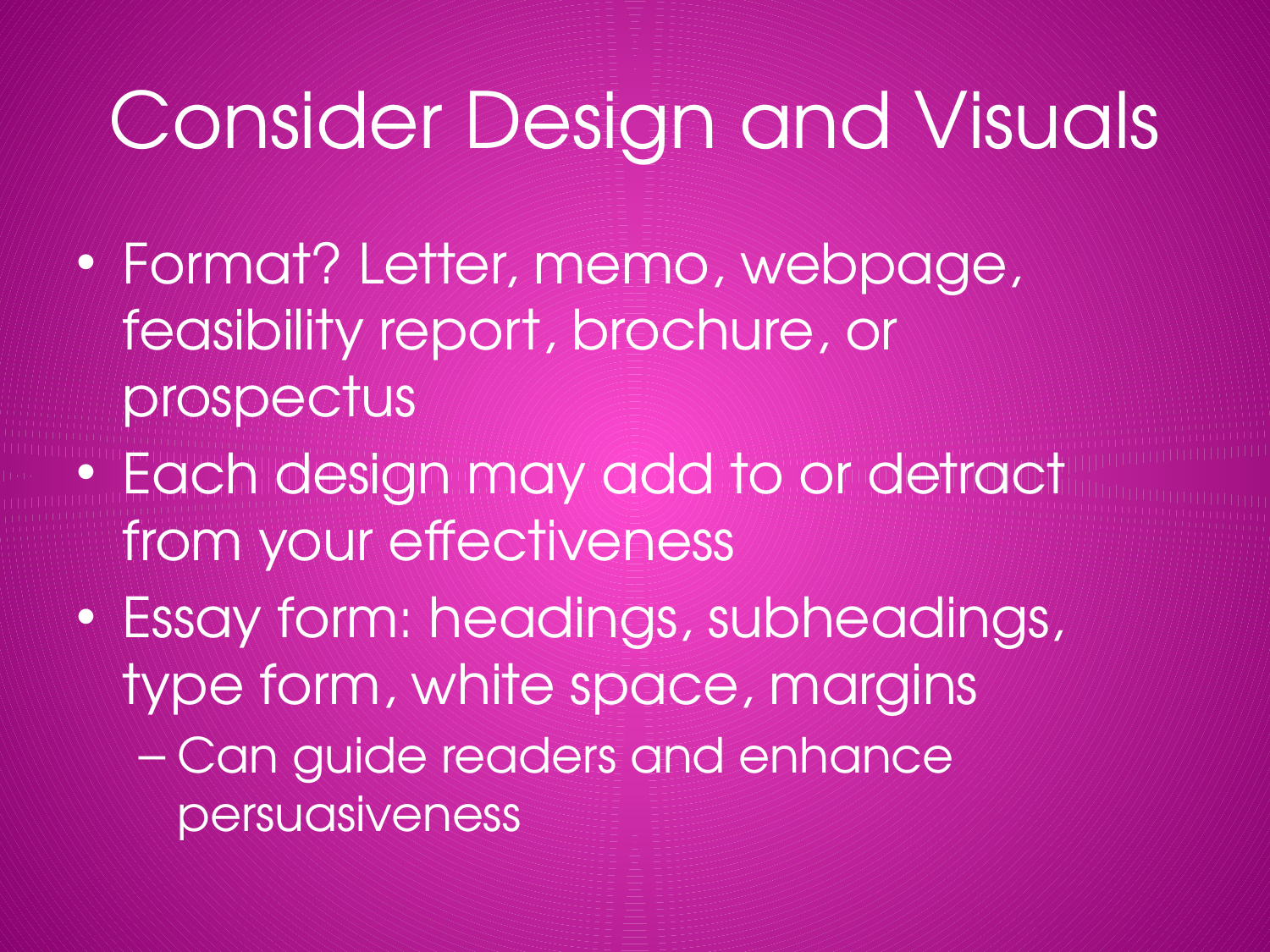

# Consider Design and Visuals
Format? Letter, memo, webpage, feasibility report, brochure, or prospectus
Each design may add to or detract from your effectiveness
Essay form: headings, subheadings, type form, white space, margins
Can guide readers and enhance persuasiveness